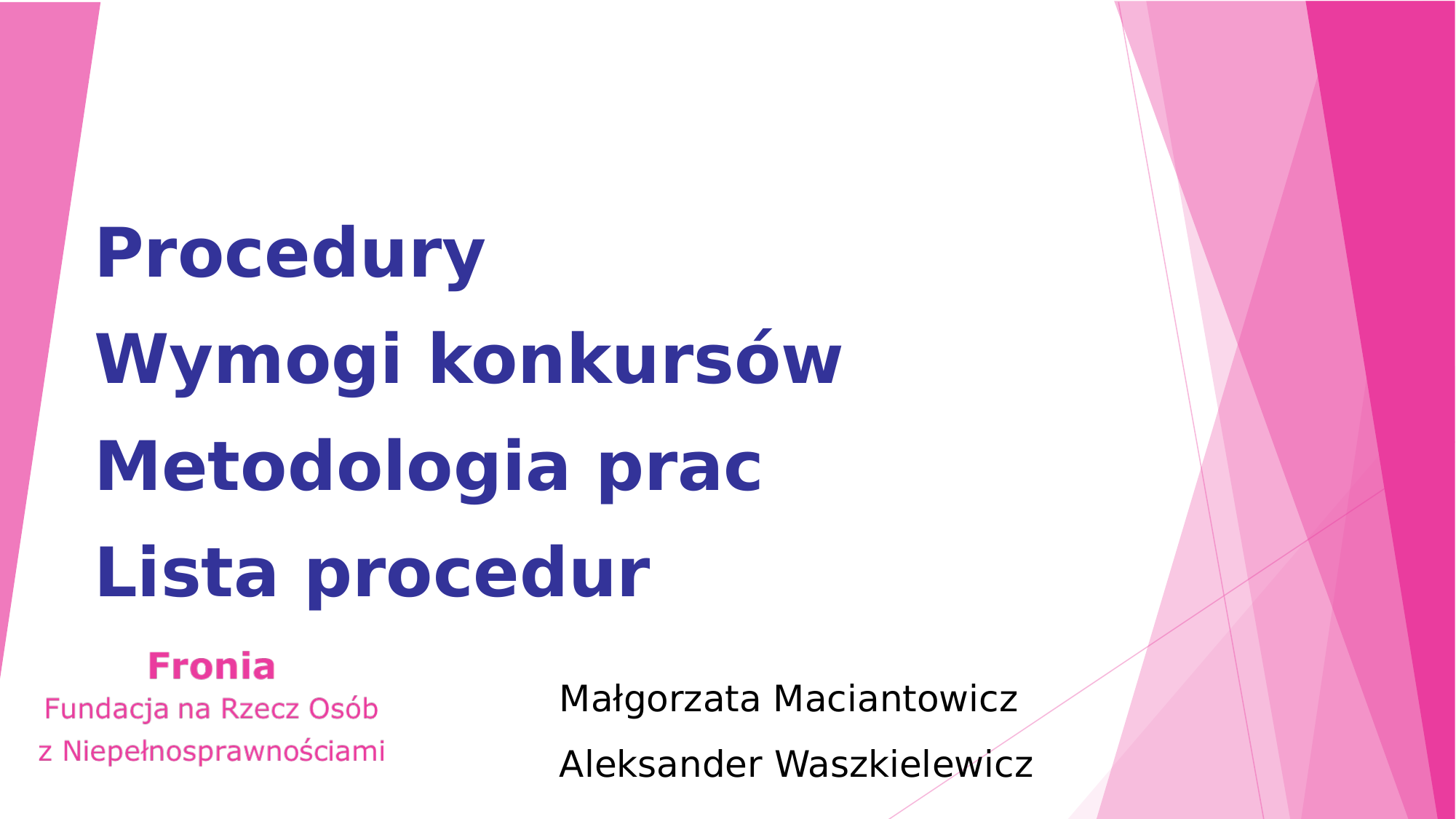

# Procedury Wymogi konkursów Metodologia prac Lista procedur
Małgorzata Maciantowicz
Aleksander Waszkielewicz